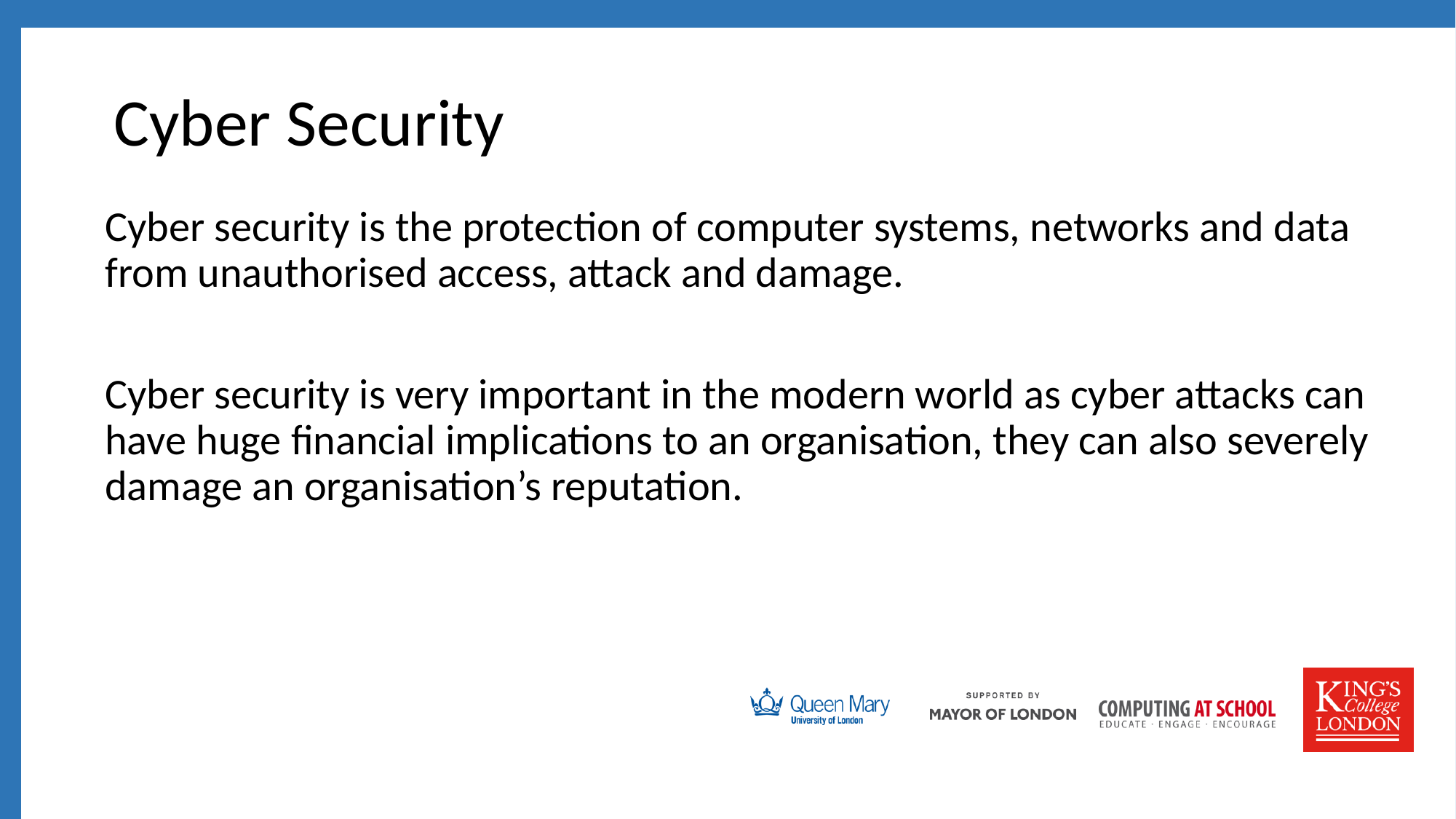

# Cyber Security
Cyber security is the protection of computer systems, networks and data from unauthorised access, attack and damage.

Cyber security is very important in the modern world as cyber attacks can have huge financial implications to an organisation, they can also severely damage an organisation’s reputation.